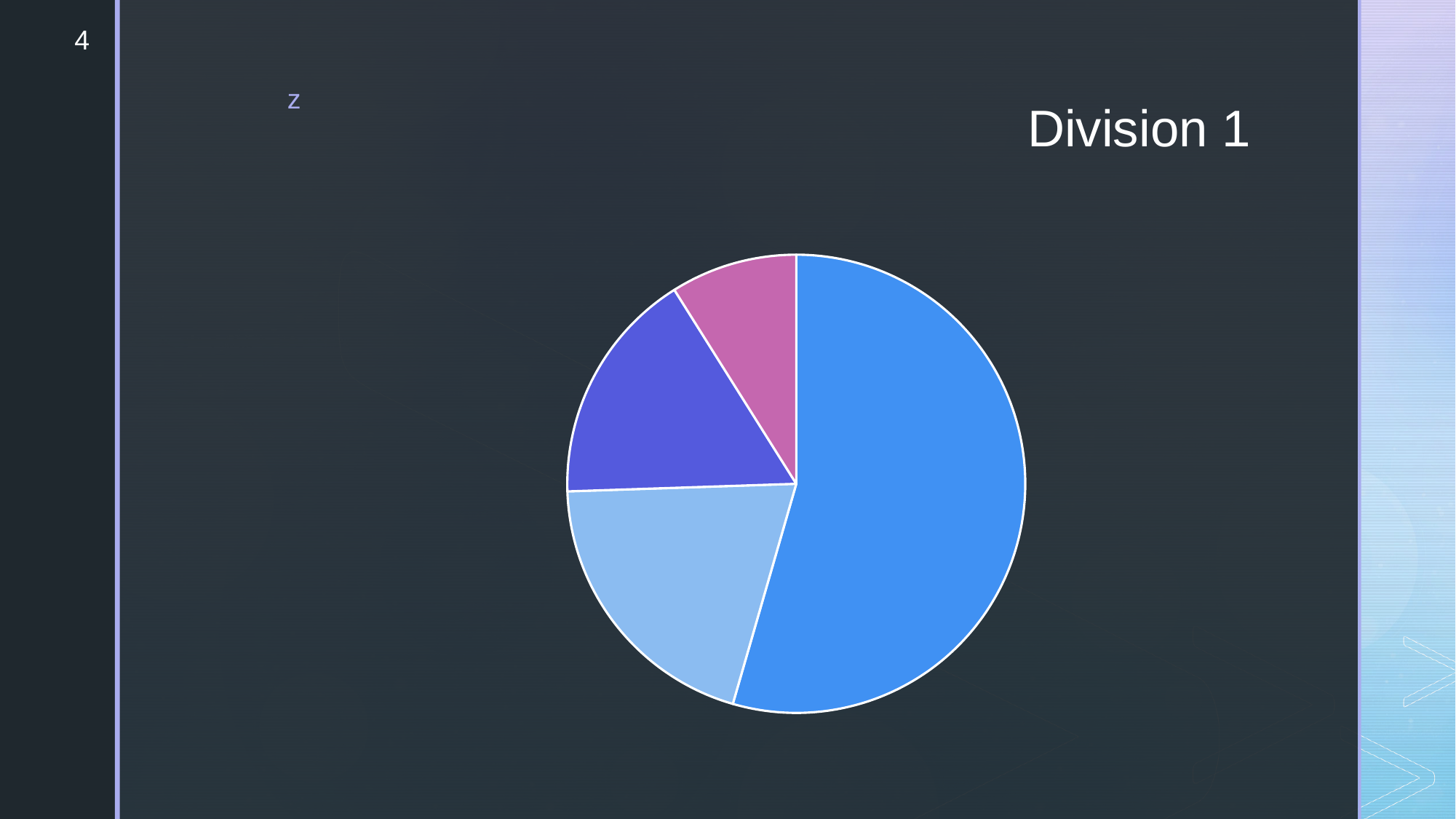

4
# Division 1

### Chart

| Category | Ventes |
|---|---|
| 1er trim. | 12.8 |
| 2e trim. | 4.7 |
| 3e trim. | 3.9 |
| 4e trim. | 2.1 |